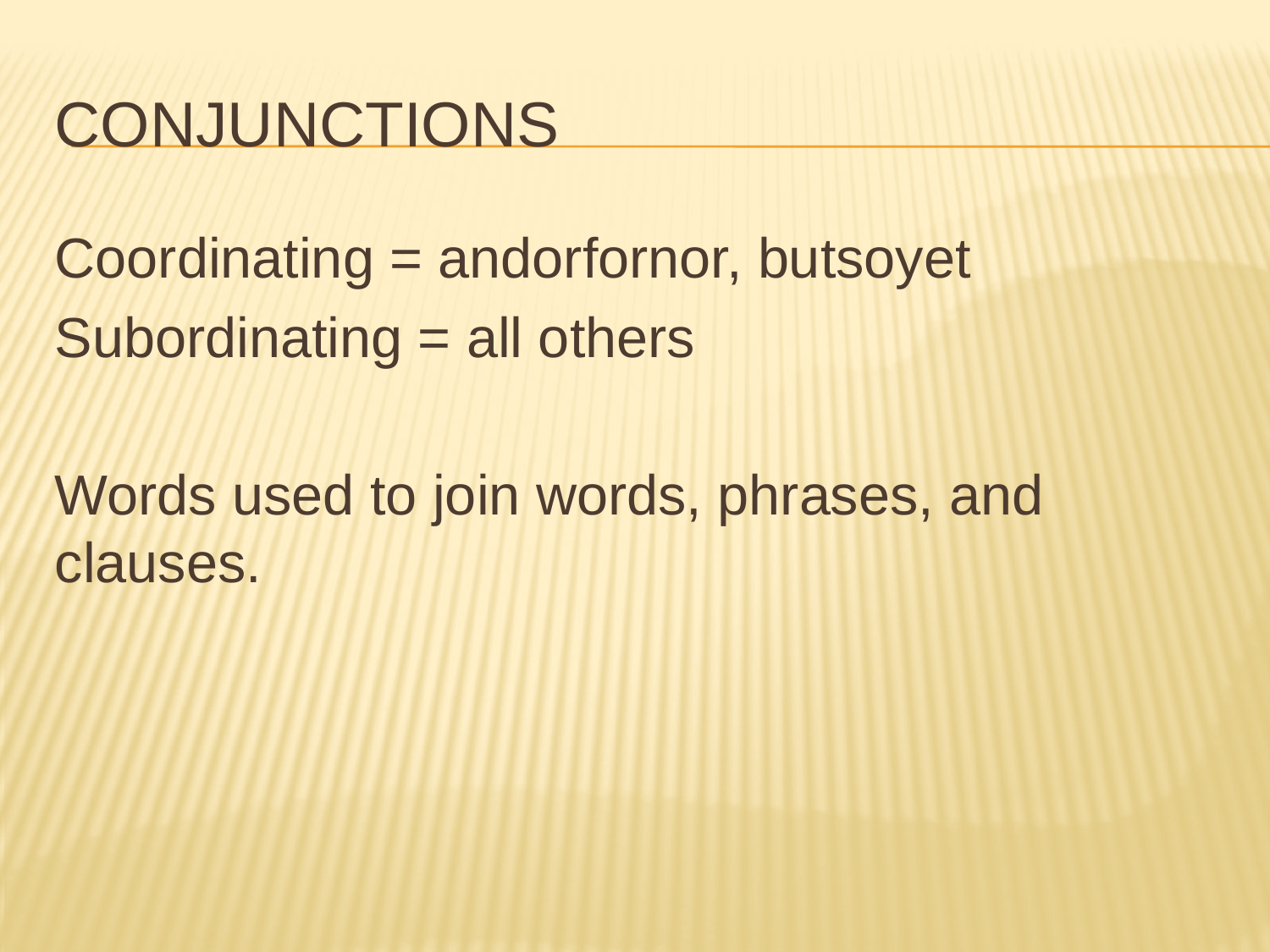

# Conjunctions
Coordinating = andorfornor, butsoyet
Subordinating = all others

Words used to join words, phrases, and clauses.